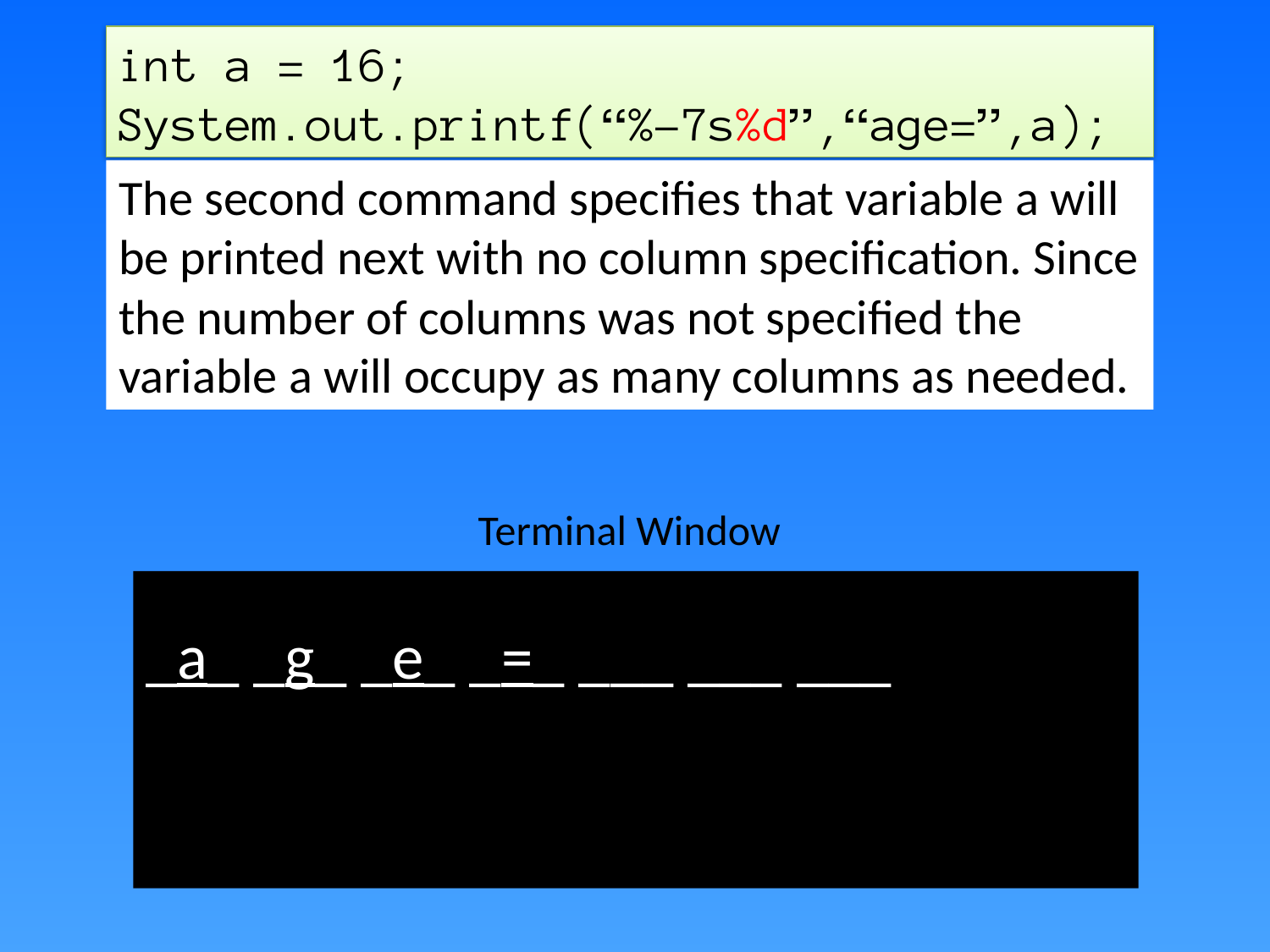

int a = 16;
System.out.printf(“%-7s%d”,“age=”,a);
The second command specifies that variable a will be printed next with no column specification. Since the number of columns was not specified the variable a will occupy as many columns as needed.
Terminal Window

_a_ _g_ _e_ _=_ ___ ___ ___

F